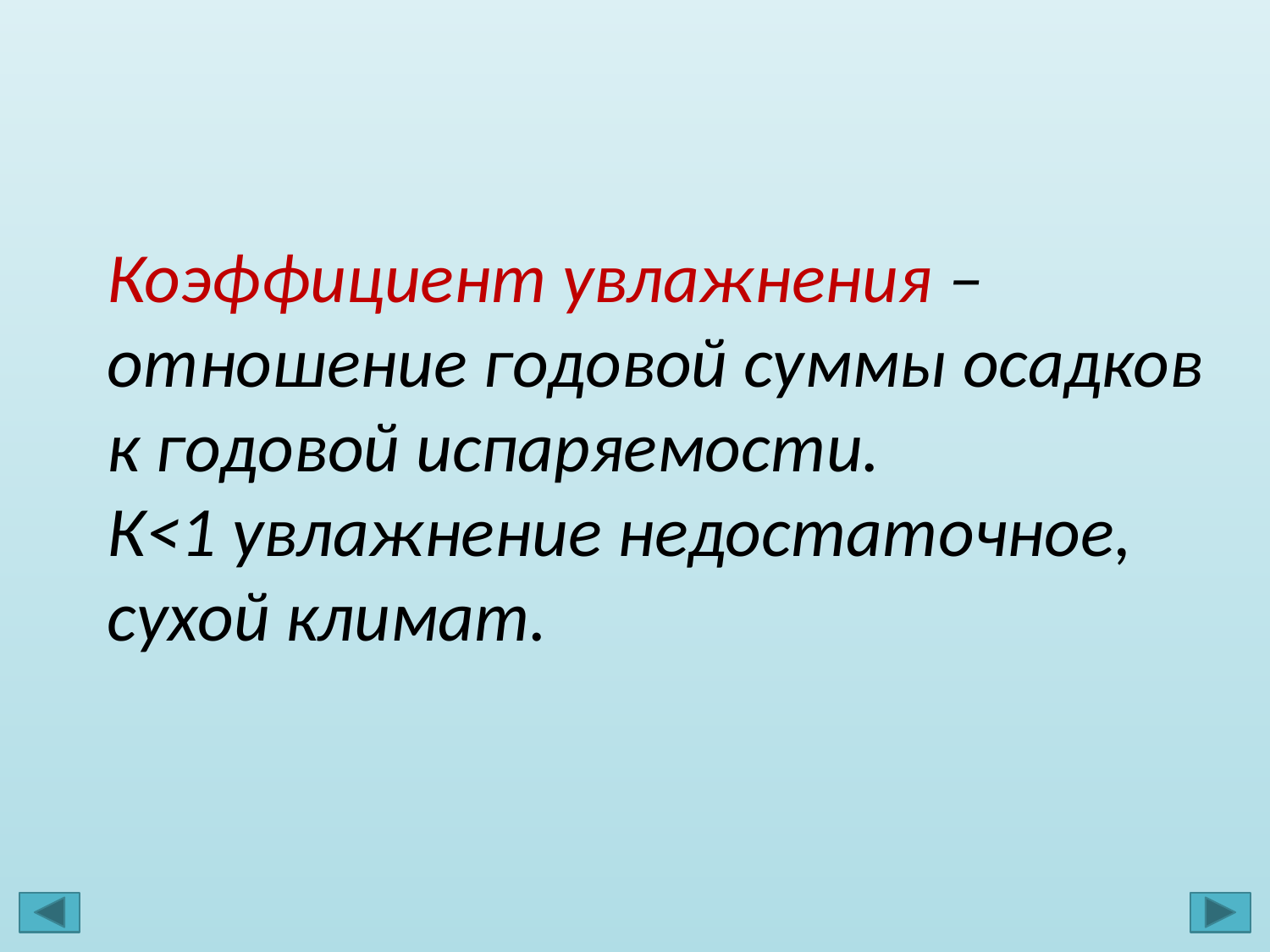

Коэффициент увлажнения –отношение годовой суммы осадков к годовой испаряемости.
К<1 увлажнение недостаточное, сухой климат.